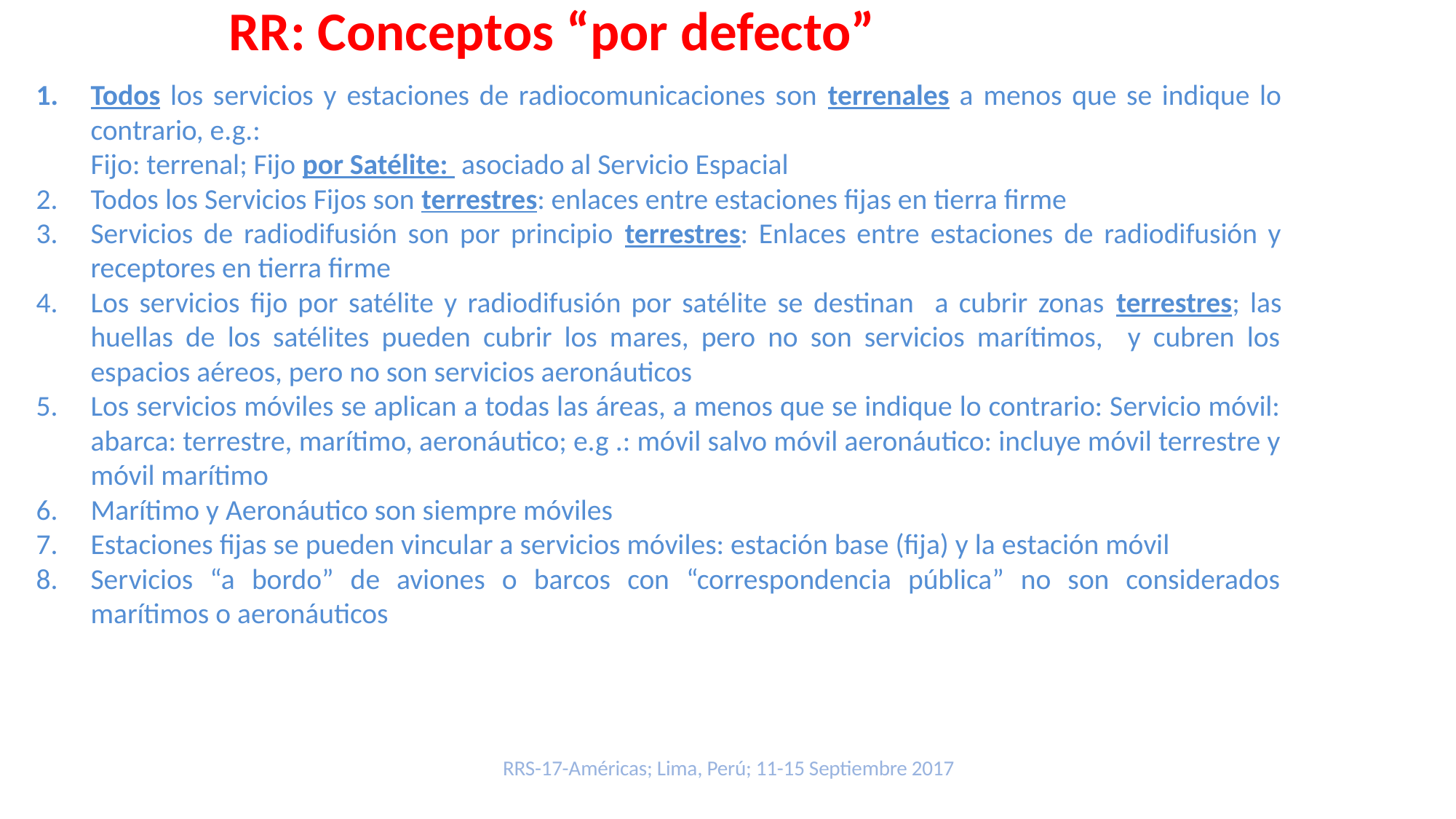

RR: Conceptos “por defecto”

Todos los servicios y estaciones de radiocomunicaciones son terrenales a menos que se indique lo contrario, e.g.:
Fijo: terrenal; Fijo por Satélite:  asociado al Servicio Espacial
Todos los Servicios Fijos son terrestres: enlaces entre estaciones fijas en tierra firme
Servicios de radiodifusión son por principio terrestres: Enlaces entre estaciones de radiodifusión y receptores en tierra firme
Los servicios fijo por satélite y radiodifusión por satélite se destinan  a cubrir zonas terrestres; las huellas de los satélites pueden cubrir los mares, pero no son servicios marítimos,  y cubren los espacios aéreos, pero no son servicios aeronáuticos
Los servicios móviles se aplican a todas las áreas, a menos que se indique lo contrario: Servicio móvil: abarca: terrestre, marítimo, aeronáutico; e.g .: móvil salvo móvil aeronáutico: incluye móvil terrestre y móvil marítimo
Marítimo y Aeronáutico son siempre móviles
Estaciones fijas se pueden vincular a servicios móviles: estación base (fija) y la estación móvil
Servicios “a bordo” de aviones o barcos con “correspondencia pública” no son considerados marítimos o aeronáuticos
RRS-17-Américas; Lima, Perú; 11-15 Septiembre 2017